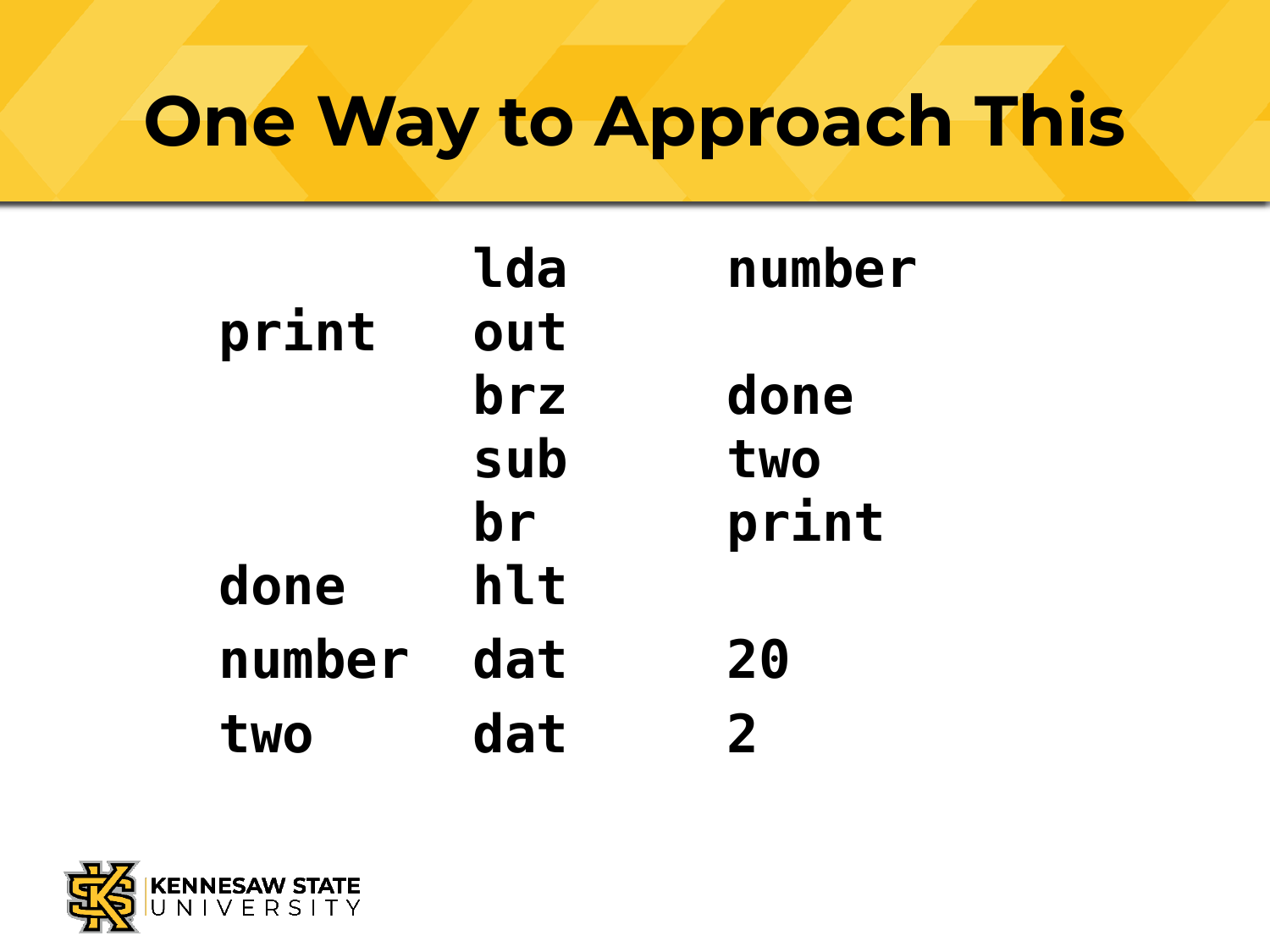

# One Way to Approach This
		lda		number
print	out
		brz		done
		sub		two
		br 		print
done	hlt
number	dat		20
two		dat		2